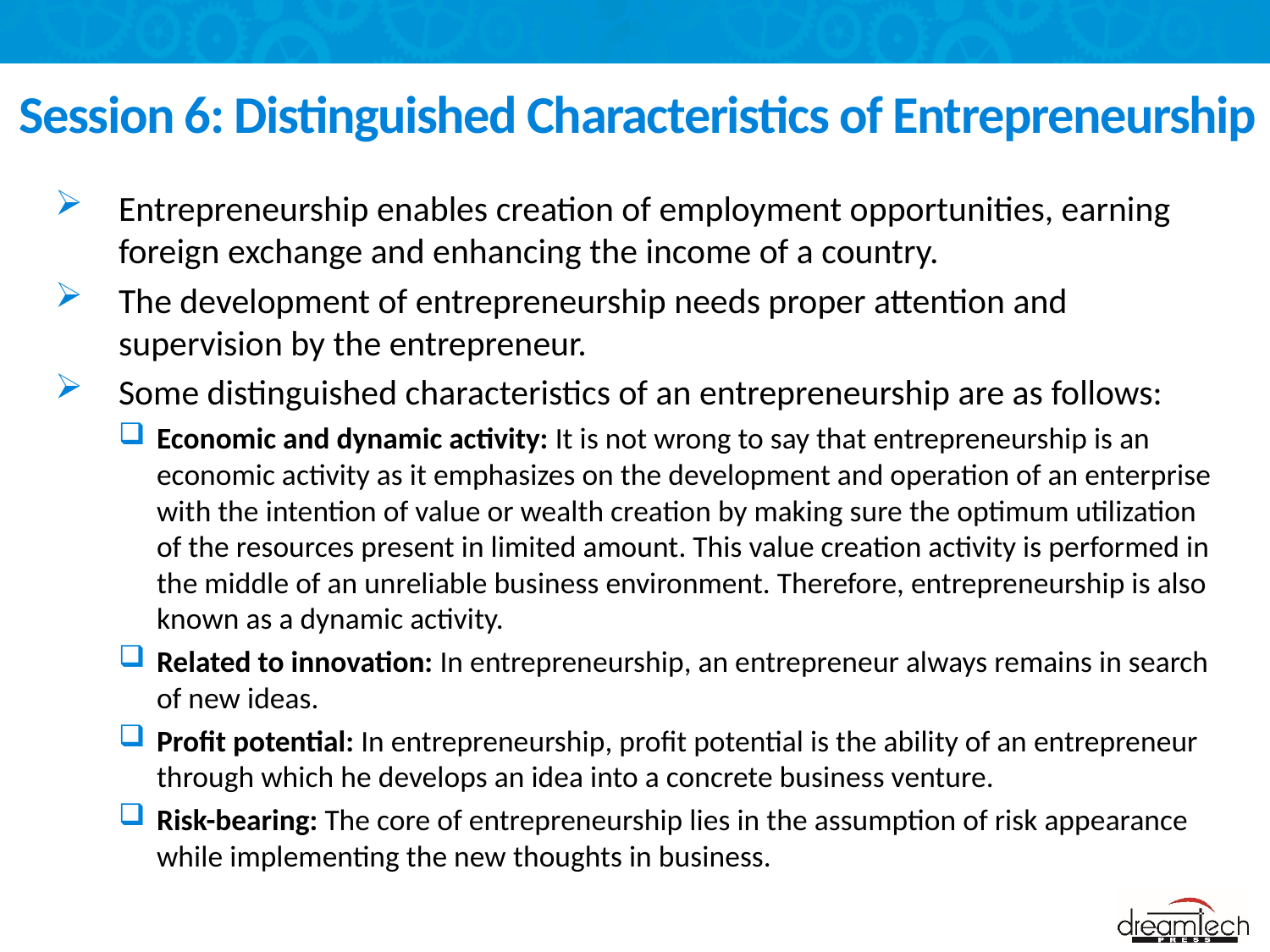

# Session 6: Distinguished Characteristics of Entrepreneurship
Entrepreneurship enables creation of employment opportunities, earning foreign exchange and enhancing the income of a country.
The development of entrepreneurship needs proper attention and supervision by the entrepreneur.
Some distinguished characteristics of an entrepreneurship are as follows:
Economic and dynamic activity: It is not wrong to say that entrepreneurship is an economic activity as it emphasizes on the development and operation of an enterprise with the intention of value or wealth creation by making sure the optimum utilization of the resources present in limited amount. This value creation activity is performed in the middle of an unreliable business environment. Therefore, entrepreneurship is also known as a dynamic activity.
Related to innovation: In entrepreneurship, an entrepreneur always remains in search of new ideas.
Profit potential: In entrepreneurship, profit potential is the ability of an entrepreneur through which he develops an idea into a concrete business venture.
Risk-bearing: The core of entrepreneurship lies in the assumption of risk appearance while implementing the new thoughts in business.